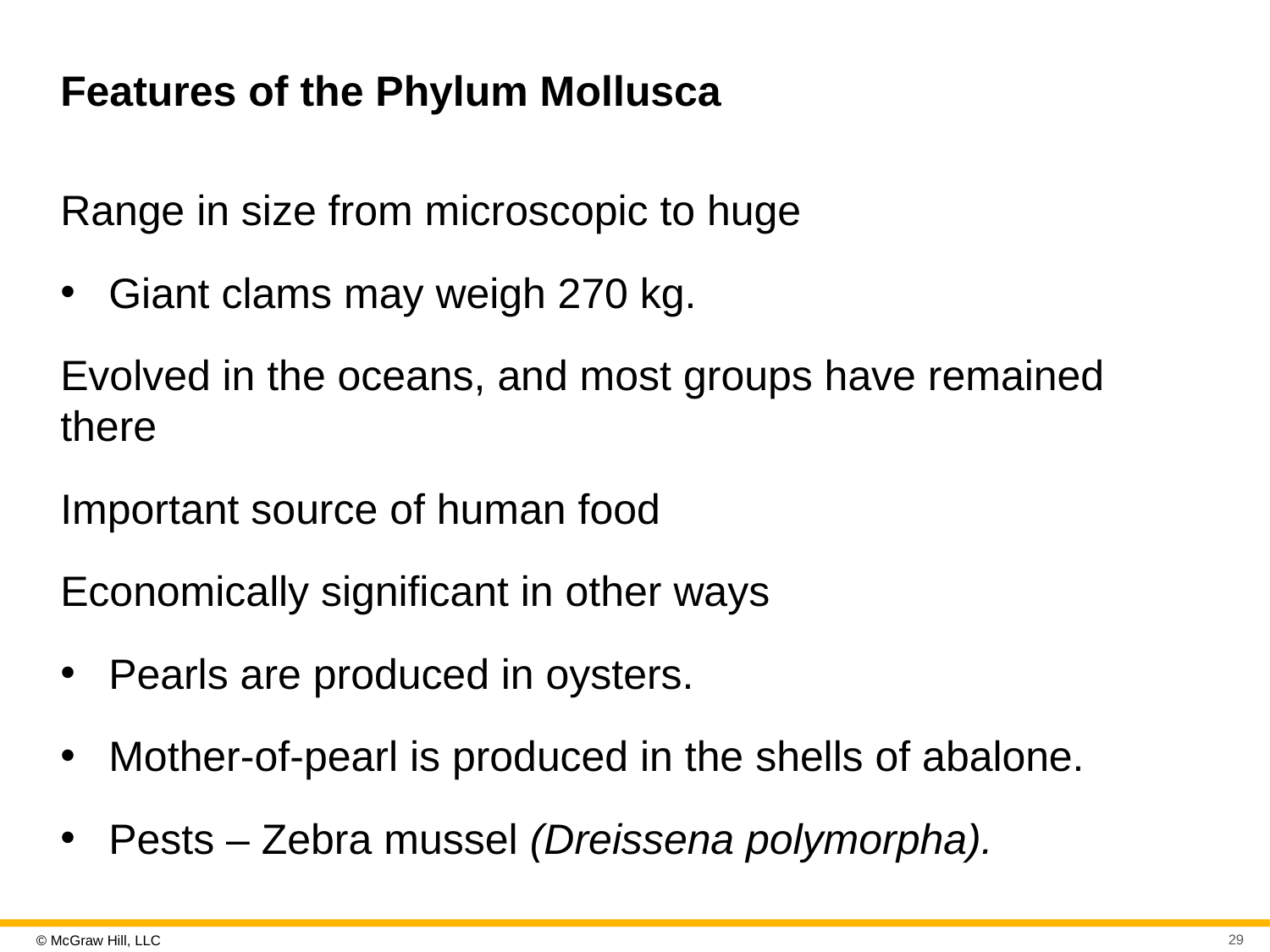

# Features of the Phylum Mollusca
Range in size from microscopic to huge
Giant clams may weigh 270 kg.
Evolved in the oceans, and most groups have remained there
Important source of human food
Economically significant in other ways
Pearls are produced in oysters.
Mother-of-pearl is produced in the shells of abalone.
Pests – Zebra mussel (Dreissena polymorpha).
29